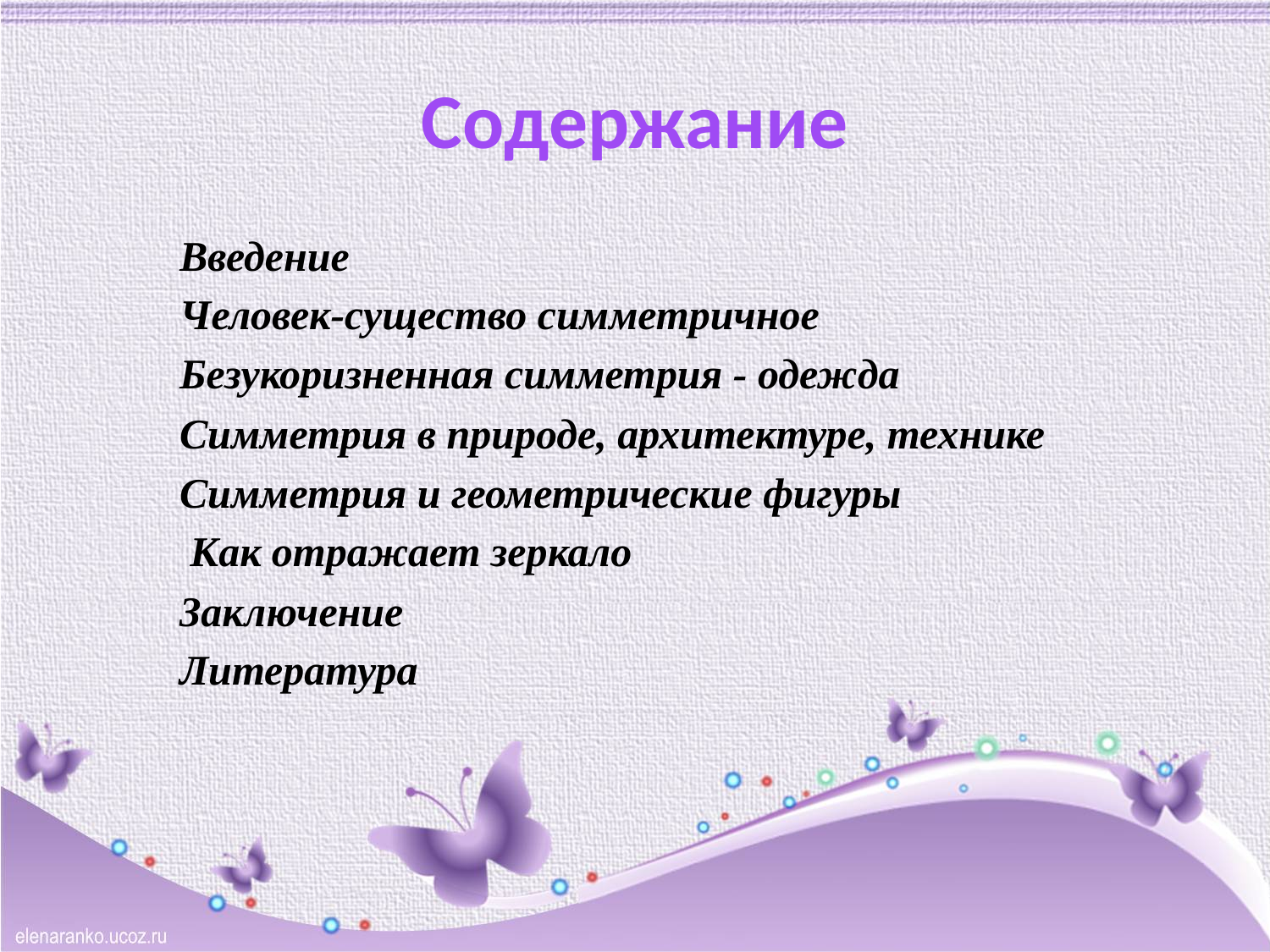

# Содержание
 Введение
 Человек-существо симметричное
 Безукоризненная симметрия - одежда
 Симметрия в природе, архитектуре, технике
 Симметрия и геометрические фигуры
  Как отражает зеркало
 Заключение
 Литература